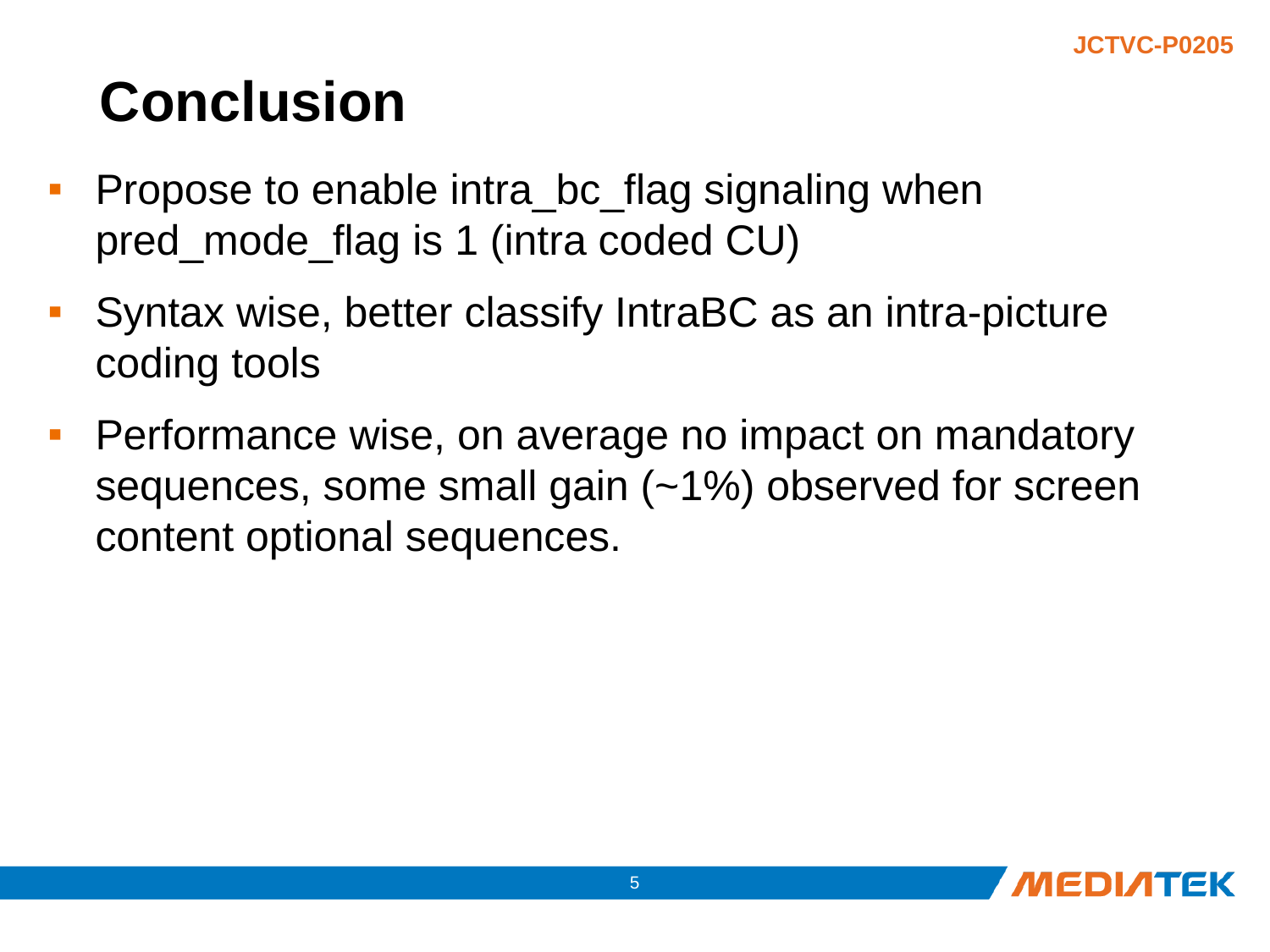

# Conclusion
Propose to enable intra_bc_flag signaling when pred_mode_flag is 1 (intra coded CU)
Syntax wise, better classify IntraBC as an intra-picture coding tools
Performance wise, on average no impact on mandatory sequences, some small gain (~1%) observed for screen content optional sequences.
5